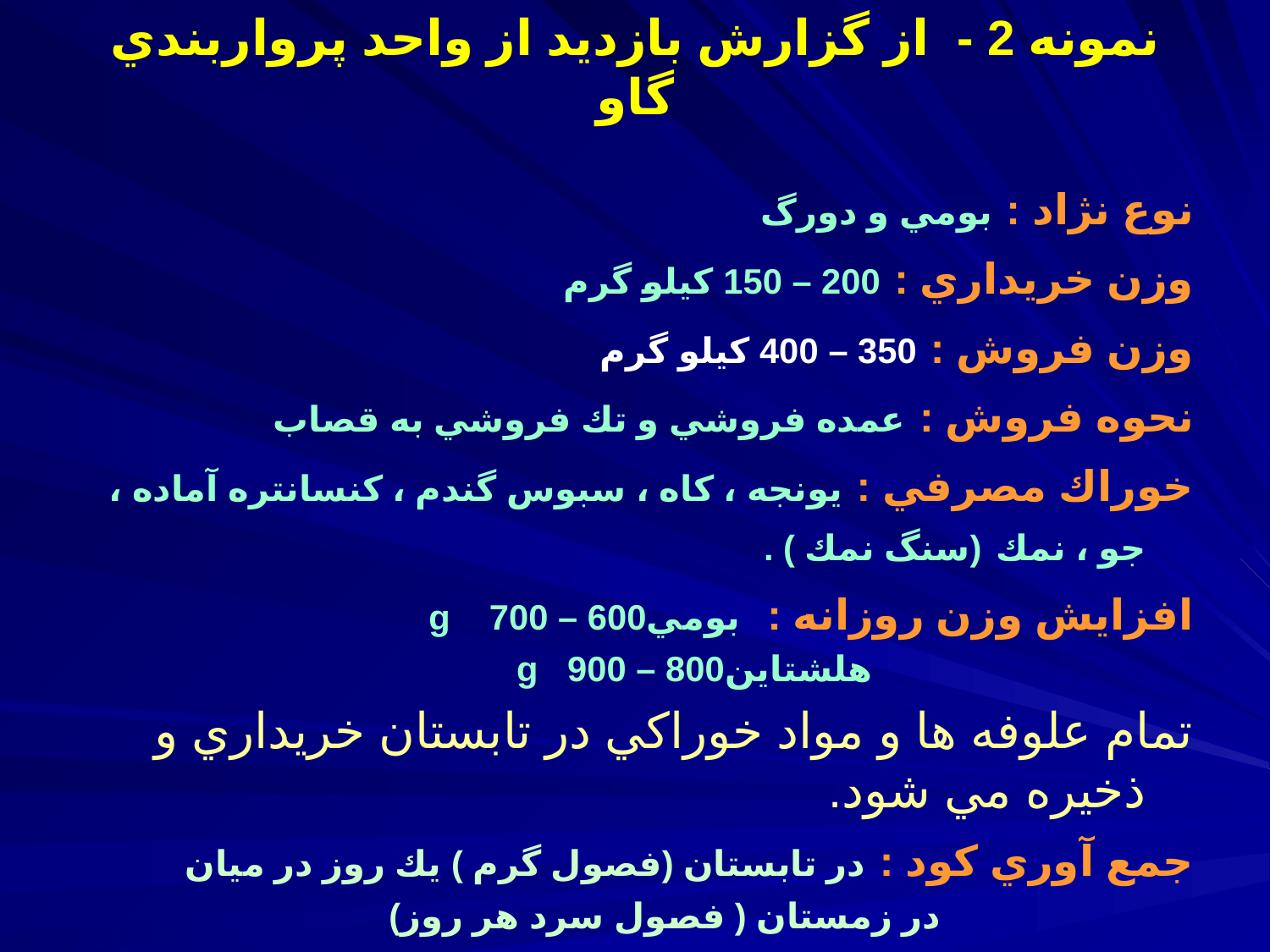

# نمونه 2 -  از گزارش بازديد از واحد پرواربندي گاو
نوع نژاد : بومي و دورگ
وزن خريداري : 200 – 150 كيلو گرم
وزن فروش : 350 – 400 كيلو گرم
نحوه فروش : عمده فروشي و تك فروشي به قصاب
خوراك مصرفي : يونجه ، كاه ، سبوس گندم ، كنسانتره آماده ، جو ، نمك (سنگ نمك ) .
افزايش وزن روزانه :  بوميg    700 – 600
                                 هلشتاينg   900 – 800
تمام علوفه ها و مواد خوراكي در تابستان خريداري و ذخيره مي شود.
جمع آوري كود : در تابستان (فصول گرم ) يك روز در ميان
                          در زمستان ( فصول سرد هر روز)